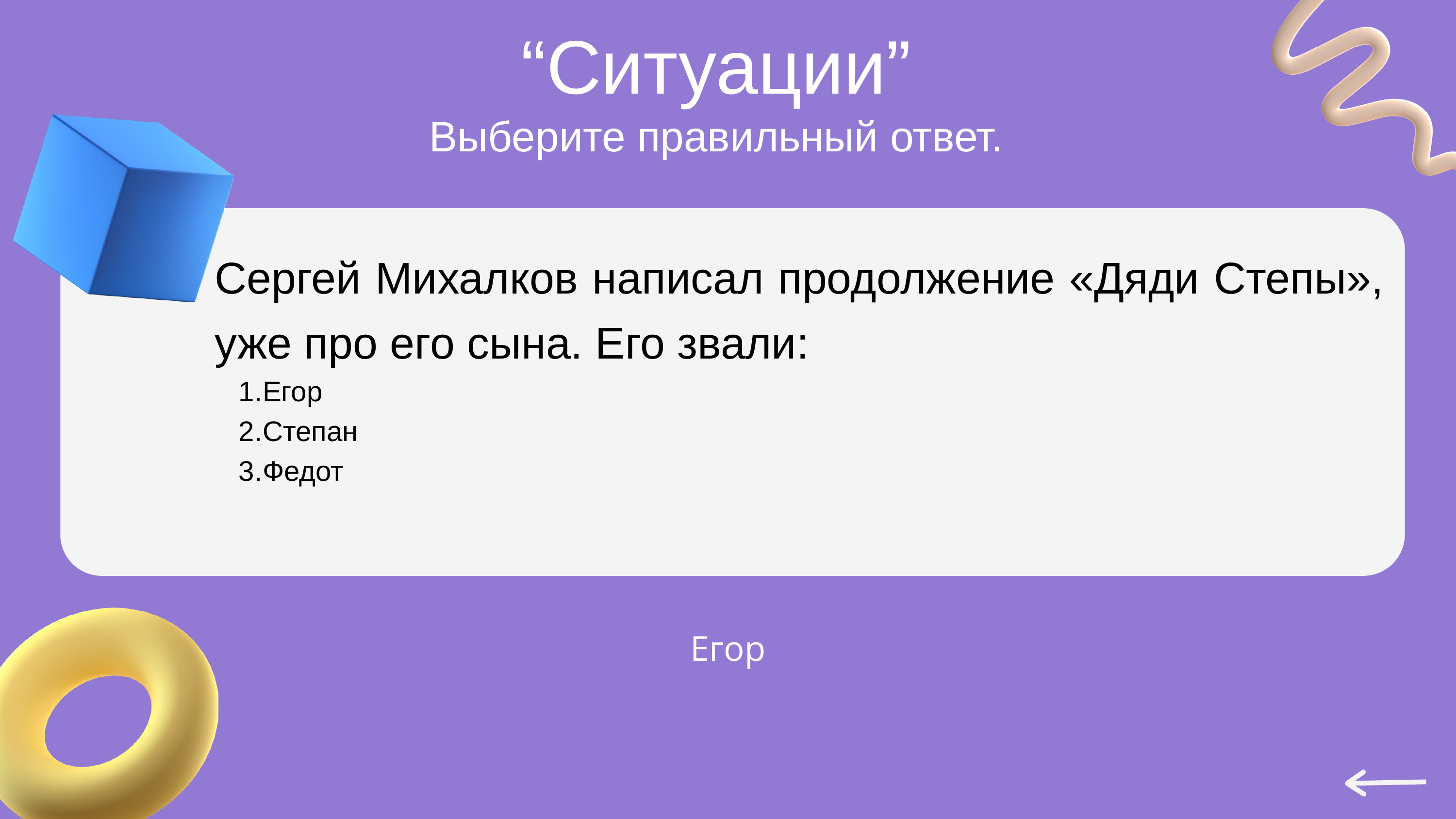

“Ситуации”
Выберите правильный ответ.

Сергей Михалков написал продолжение «Дяди Степы», уже про его сына. Его звали:
Егор
Степан
Федот

Егор